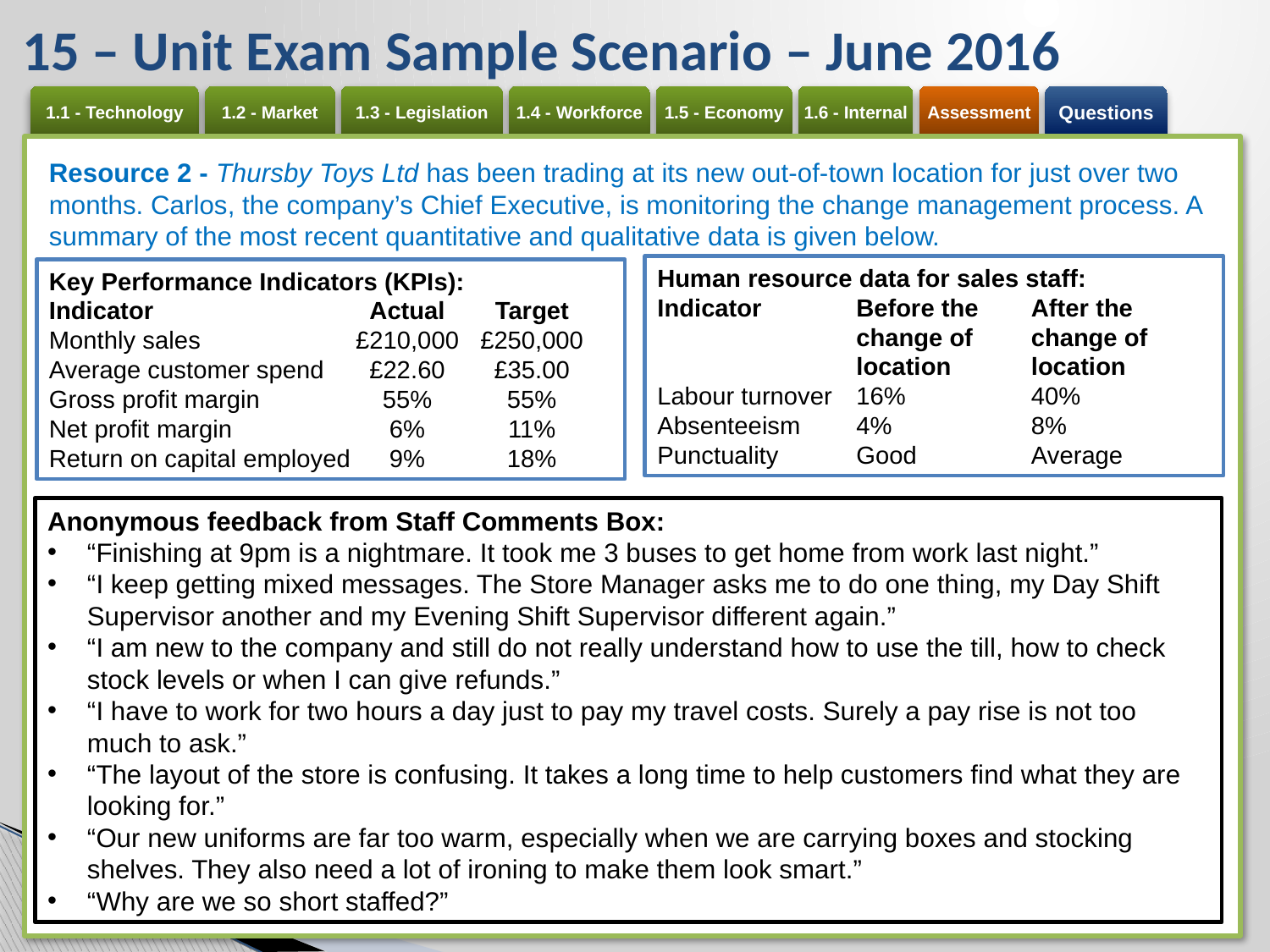

# 15 – Unit Exam Sample Scenario – June 2016
Resource 2 - Thursby Toys Ltd has been trading at its new out-of-town location for just over two months. Carlos, the company’s Chief Executive, is monitoring the change management process. A summary of the most recent quantitative and qualitative data is given below.
Human resource data for sales staff:
Indicator 	Before the 	After the
	change of 	change of
	location 	location
Labour turnover 	16% 	40%
Absenteeism 	4% 	8%
Punctuality 	Good 	Average
Key Performance Indicators (KPIs):
Indicator 	Actual 	Target
Monthly sales 	£210,000 	£250,000
Average customer spend 	£22.60 	£35.00
Gross profit margin 	55% 	55%
Net profit margin 	6% 	11%
Return on capital employed 	9% 	18%
Anonymous feedback from Staff Comments Box:
“Finishing at 9pm is a nightmare. It took me 3 buses to get home from work last night.”
“I keep getting mixed messages. The Store Manager asks me to do one thing, my Day Shift Supervisor another and my Evening Shift Supervisor different again.”
“I am new to the company and still do not really understand how to use the till, how to check stock levels or when I can give refunds.”
“I have to work for two hours a day just to pay my travel costs. Surely a pay rise is not too much to ask.”
“The layout of the store is confusing. It takes a long time to help customers find what they are looking for.”
“Our new uniforms are far too warm, especially when we are carrying boxes and stocking shelves. They also need a lot of ironing to make them look smart.”
“Why are we so short staffed?”